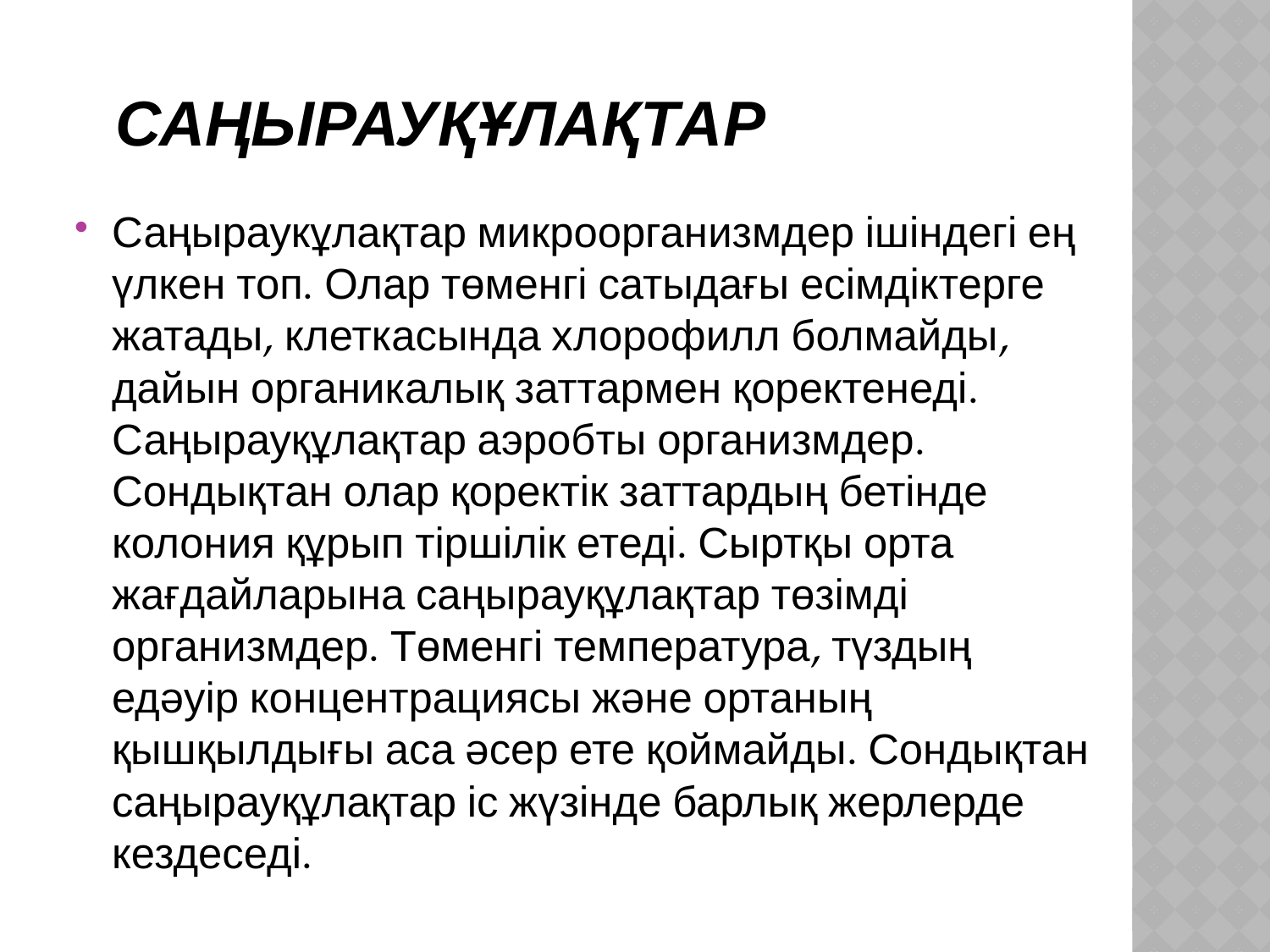

# Саңырауқұлақтар
Саңыраукұлақтар микроорганизмдер ішіндегі ең үлкен топ. Олар төменгі сатыдағы есімдіктерге жатады, клеткасында хлорофилл болмайды, дайын органикалық заттармен қоректенеді. Саңырауқұлақтар аэробты организмдер. Сондықтан олар қоректік заттардың бетінде колония құрып тіршілік етеді. Сыртқы орта жағдайларына саңырауқұлақтар төзімді организмдер. Төменгі температура, түздың едәуір концентрациясы және ортаның қышқылдығы аса әсер ете қоймайды. Сондықтан саңырауқұлақтар іс жүзінде барлық жерлерде кездеседі.